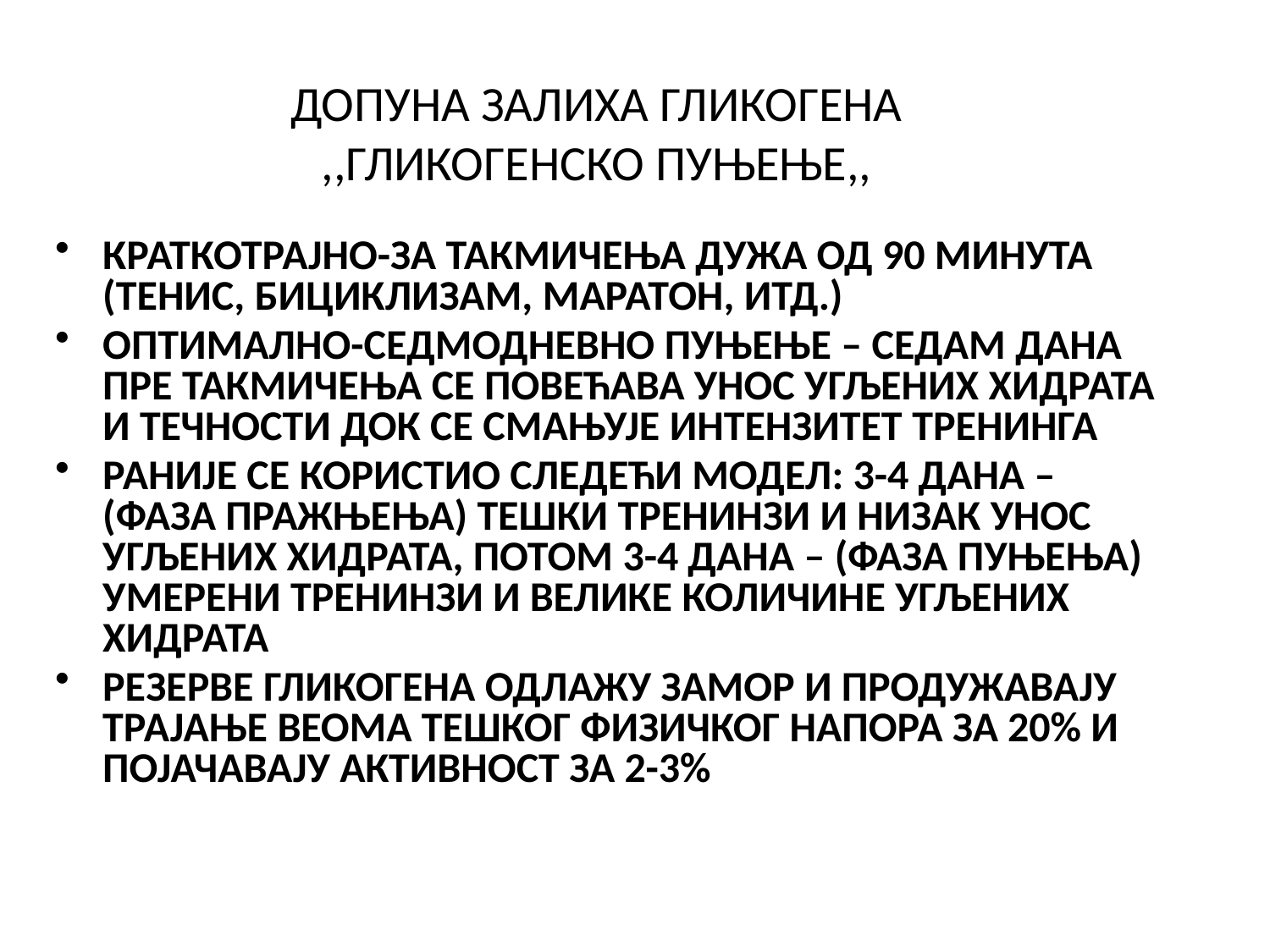

ДОПУНА ЗАЛИХА ГЛИКОГЕНА
,,ГЛИКОГЕНСКО ПУЊЕЊЕ,,
КРАТКОТРАЈНО-ЗА ТАКМИЧЕЊА ДУЖА ОД 90 МИНУТА (ТЕНИС, БИЦИКЛИЗАМ, МАРАТОН, ИТД.)
ОПТИМАЛНО-СЕДМОДНЕВНО ПУЊЕЊЕ – СЕДАМ ДАНА ПРЕ ТАКМИЧЕЊА СЕ ПОВЕЋАВА УНОС УГЉЕНИХ ХИДРАТА И ТЕЧНОСТИ ДОК СЕ СМАЊУЈЕ ИНТЕНЗИТЕТ ТРЕНИНГА
РАНИЈЕ СЕ КОРИСТИО СЛЕДЕЋИ МОДЕЛ: 3-4 ДАНА – (ФАЗА ПРАЖЊЕЊА) ТЕШКИ ТРЕНИНЗИ И НИЗАК УНОС УГЉЕНИХ ХИДРАТА, ПОТОМ 3-4 ДАНА – (ФАЗА ПУЊЕЊА) УМЕРЕНИ ТРЕНИНЗИ И ВЕЛИКЕ КОЛИЧИНЕ УГЉЕНИХ ХИДРАТА
РЕЗЕРВЕ ГЛИКОГЕНА ОДЛАЖУ ЗАМОР И ПРОДУЖАВАЈУ ТРАЈАЊЕ ВЕОМА ТЕШКОГ ФИЗИЧКОГ НАПОРА ЗА 20% И ПОЈАЧАВАЈУ АКТИВНОСТ ЗА 2-3%